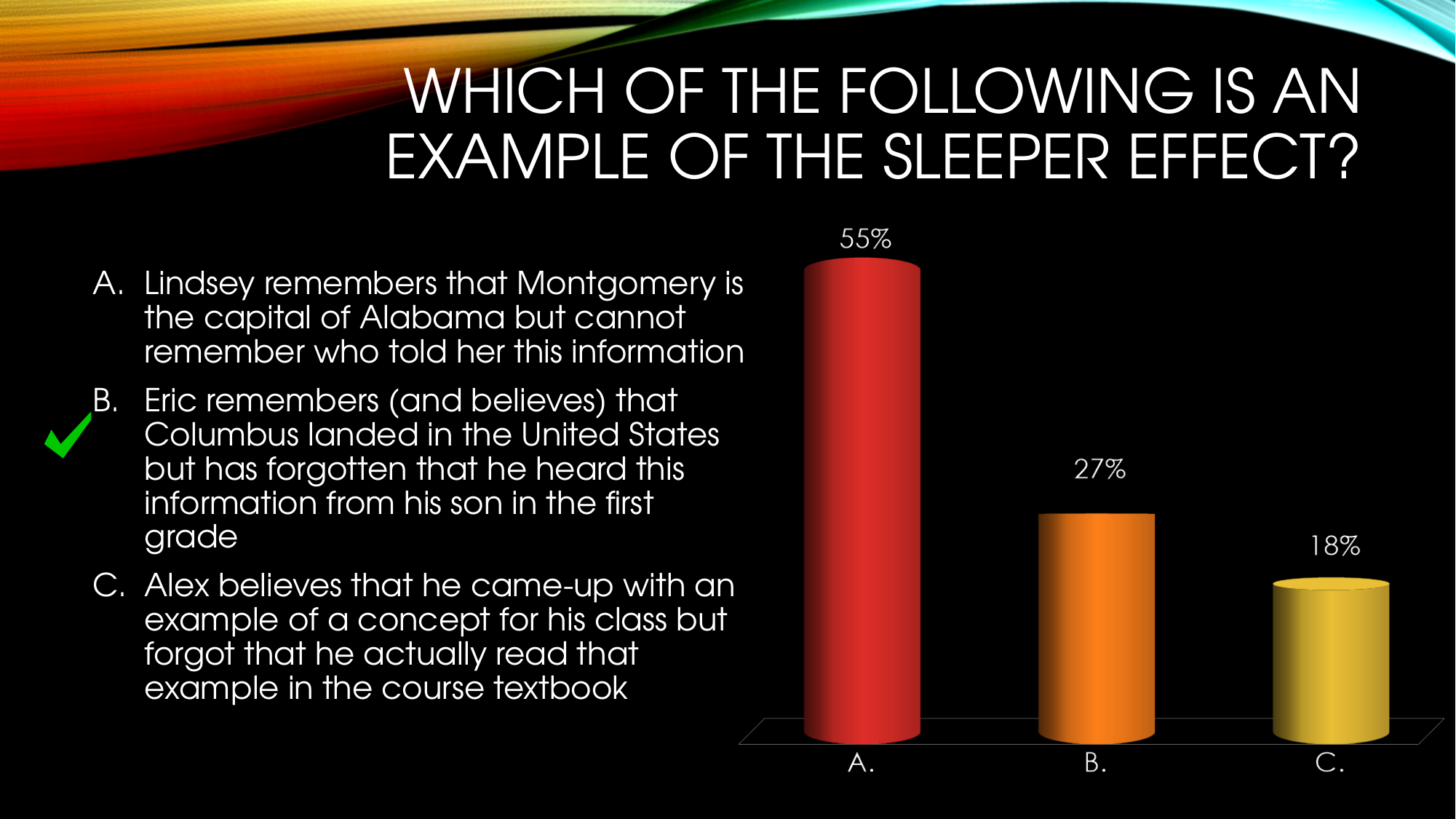

# Which of the following is an example of the sleeper effect?

Lindsey remembers that Montgomery is the capital of Alabama but cannot remember who told her this information
Eric remembers (and believes) that Columbus landed in the United States but has forgotten that he heard this information from his son in the first grade
Alex believes that he came-up with an example of a concept for his class but forgot that he actually read that example in the course textbook